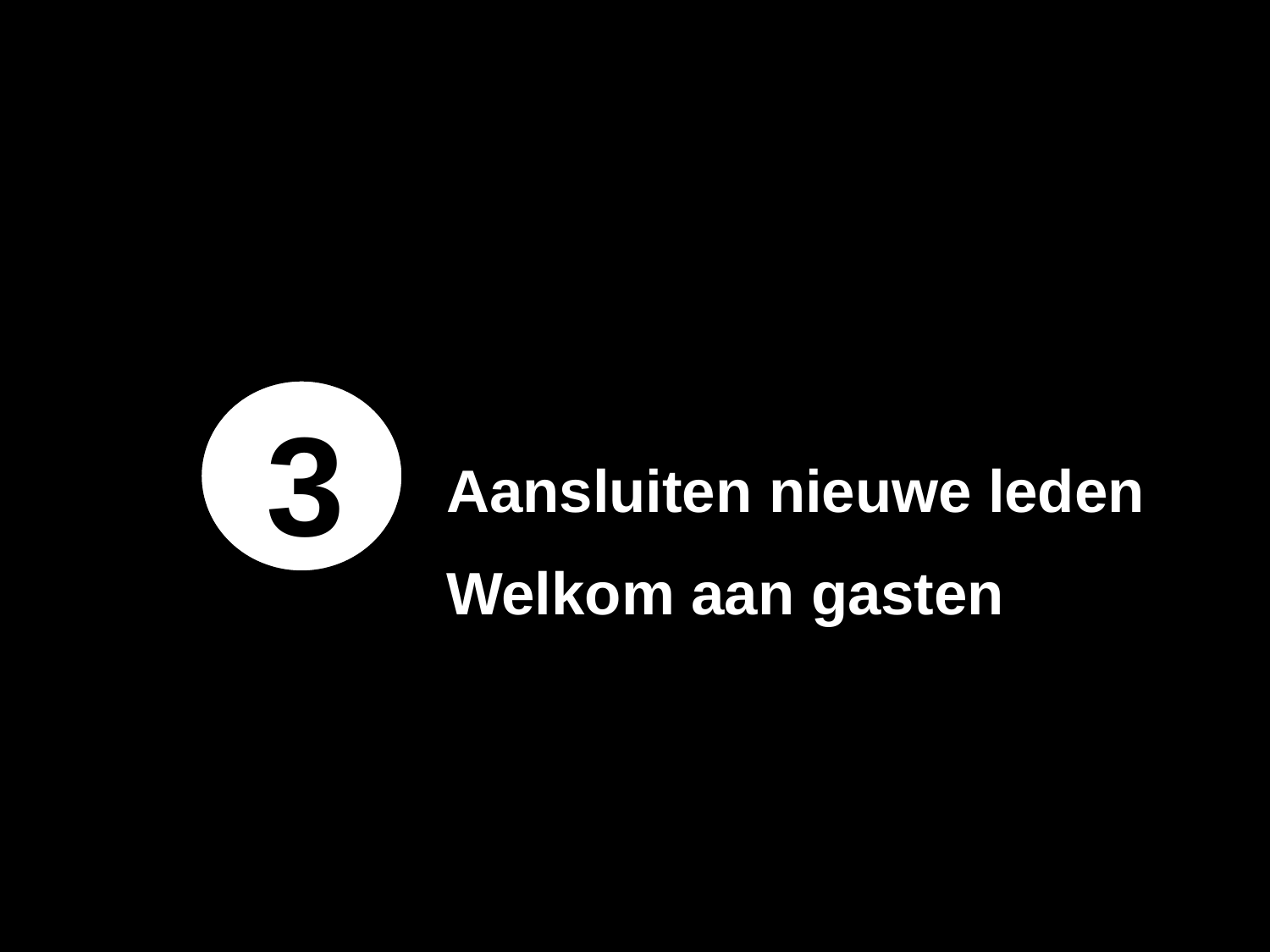

3
Aansluiten nieuwe leden
Welkom aan gasten